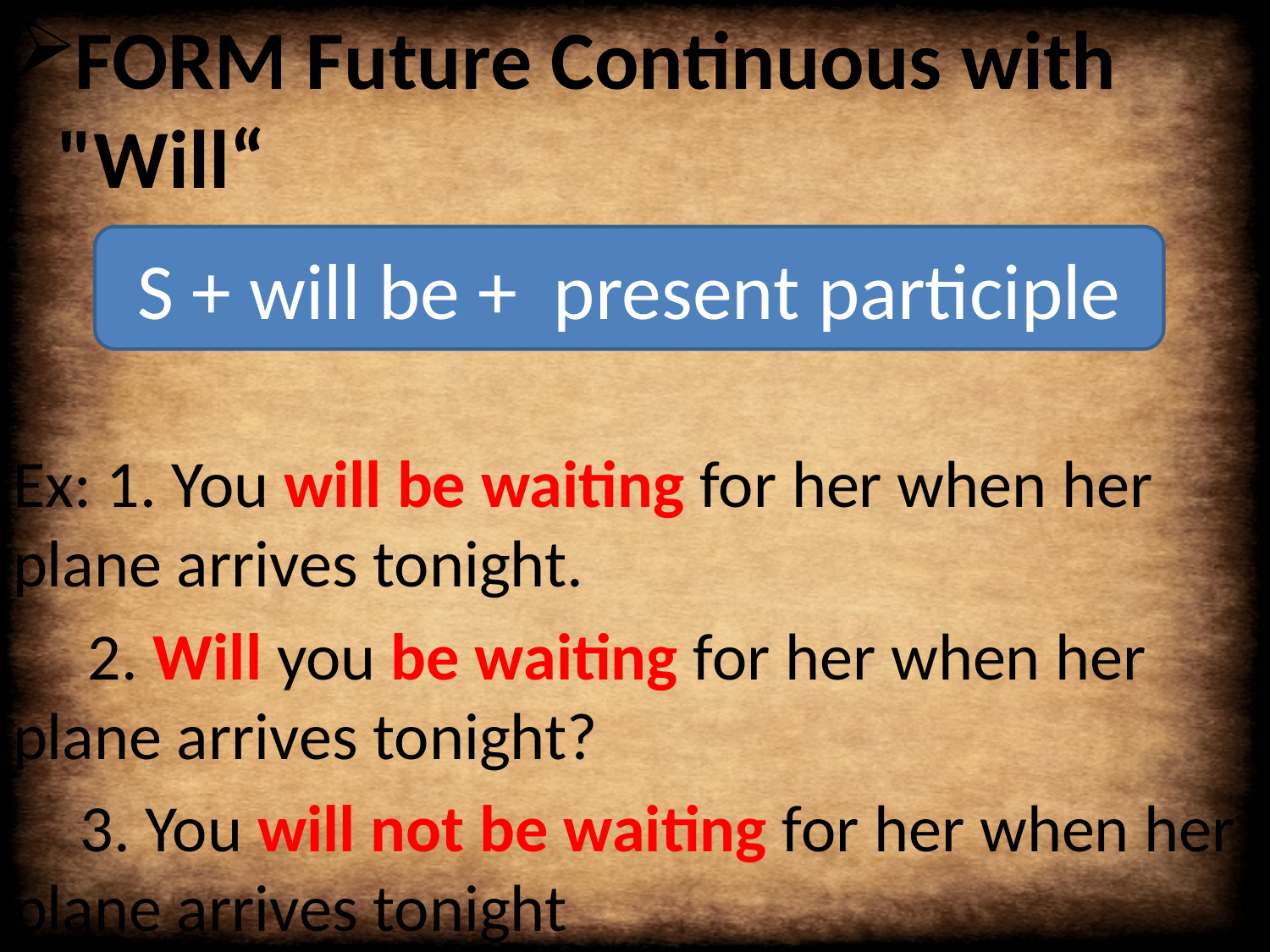

FORM Future Continuous with "Will“

Ex: 1. You will be waiting for her when her plane arrives tonight.
2. Will you be waiting for her when her plane arrives tonight?
3. You will not be waiting for her when her plane arrives tonight

S + will be +  present participle